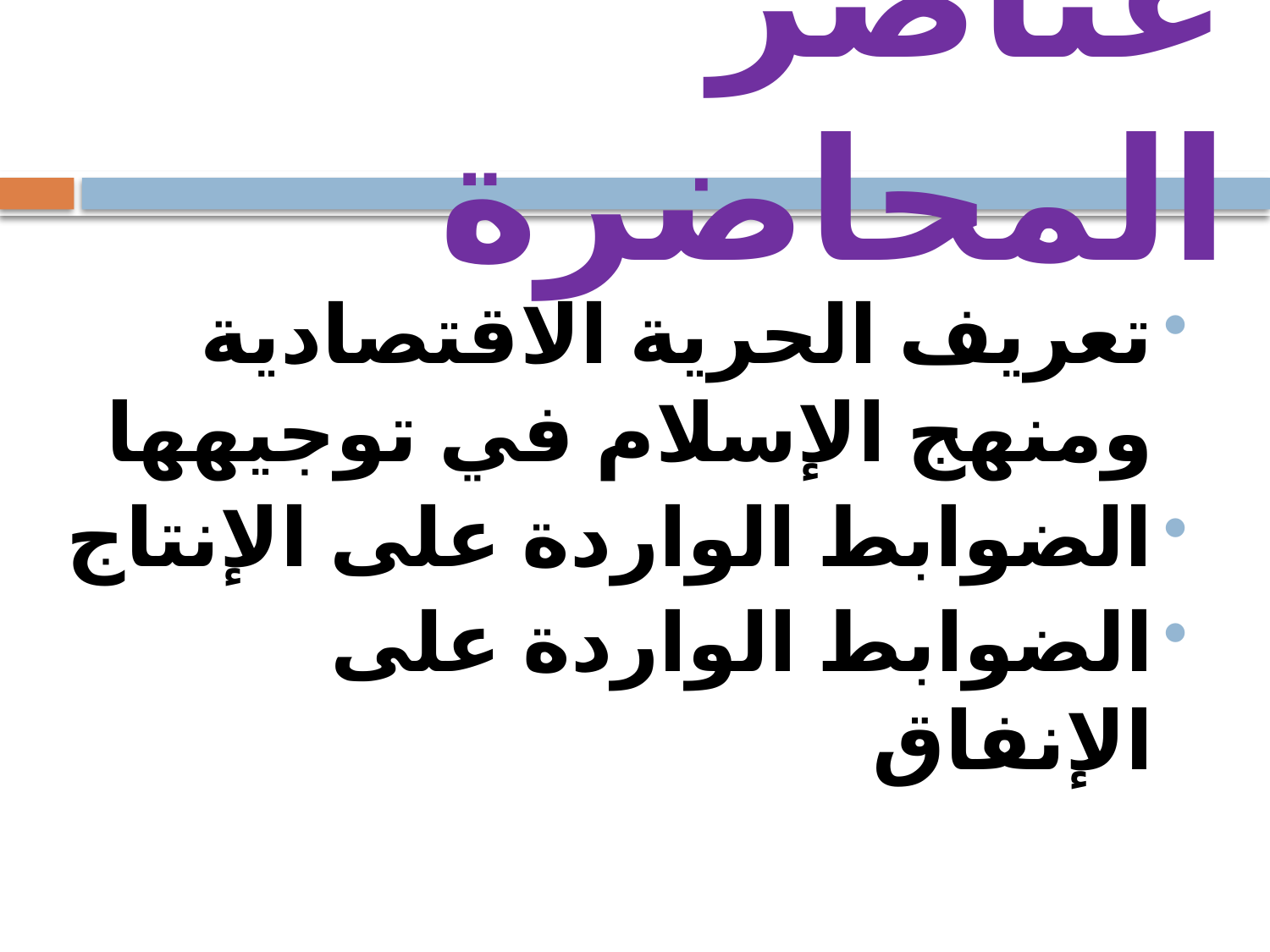

# عناصر المحاضرة
تعريف الحرية الاقتصادية ومنهج الإسلام في توجيهها
الضوابط الواردة على الإنتاج
الضوابط الواردة على الإنفاق